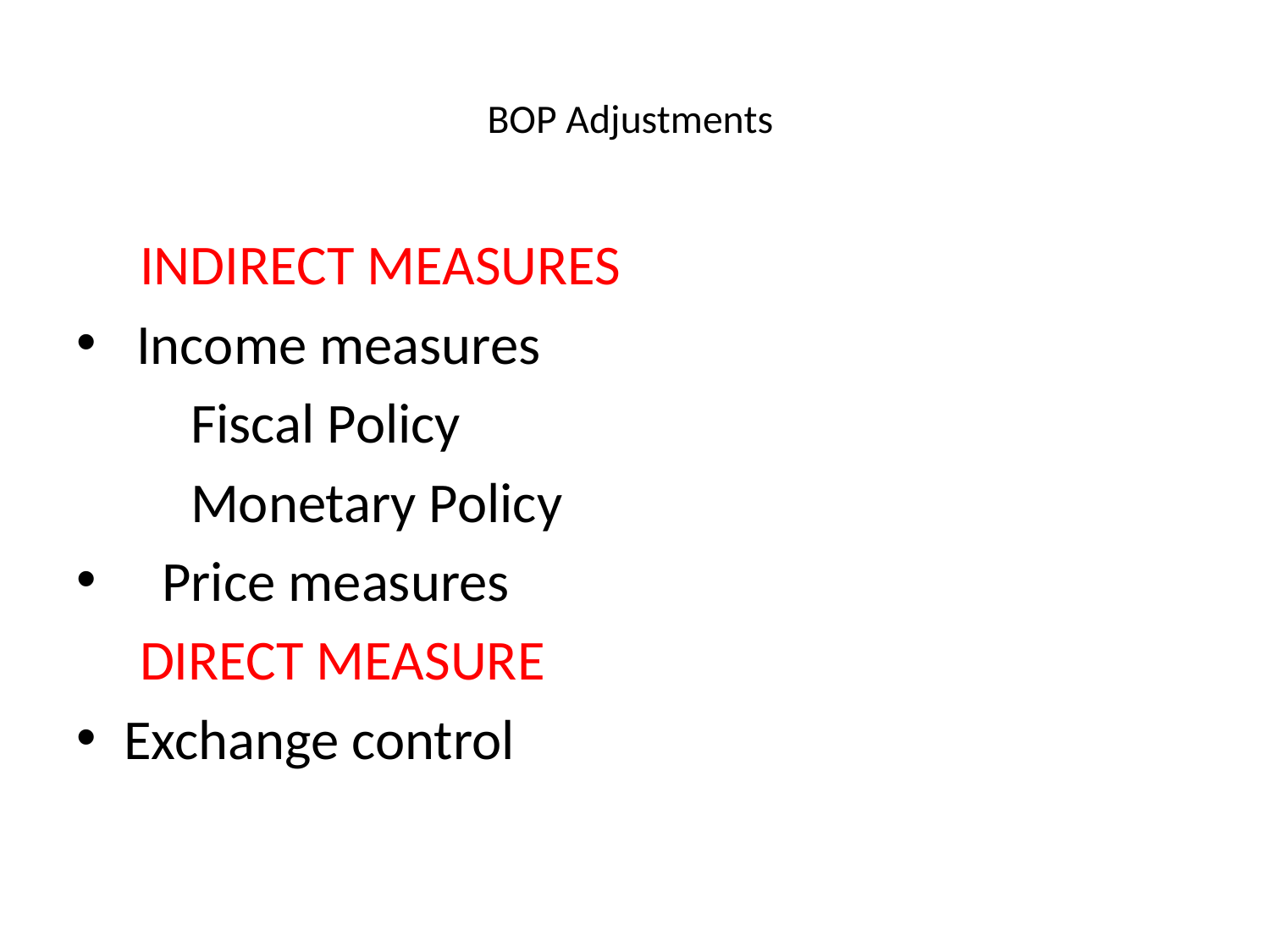

# BOP Adjustments
     INDIRECT MEASURES
 Income measures
         Fiscal Policy
         Monetary Policy
   Price measures
     DIRECT MEASURE
Exchange control